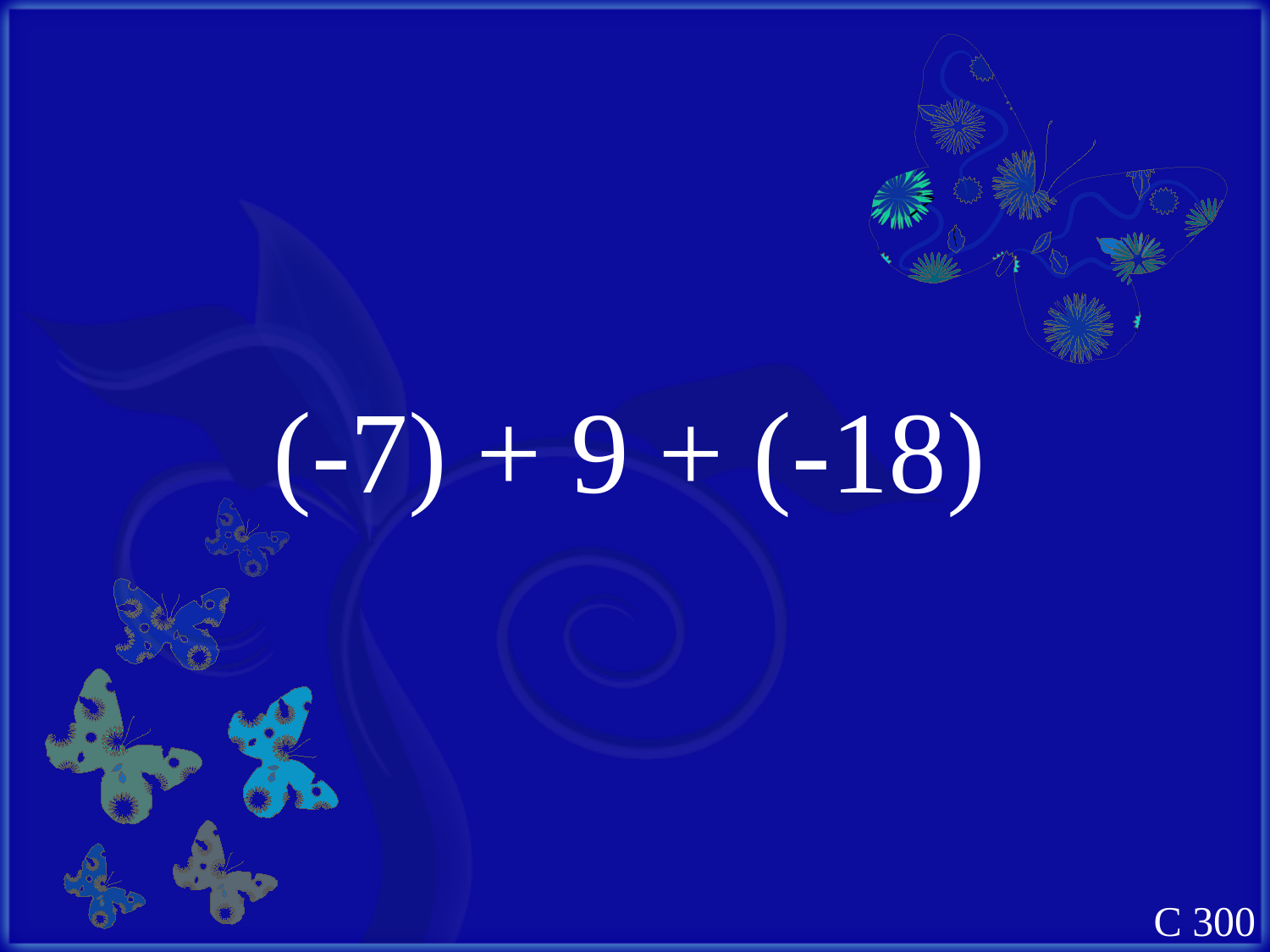

(-7) + 9 + (-18)
C 300